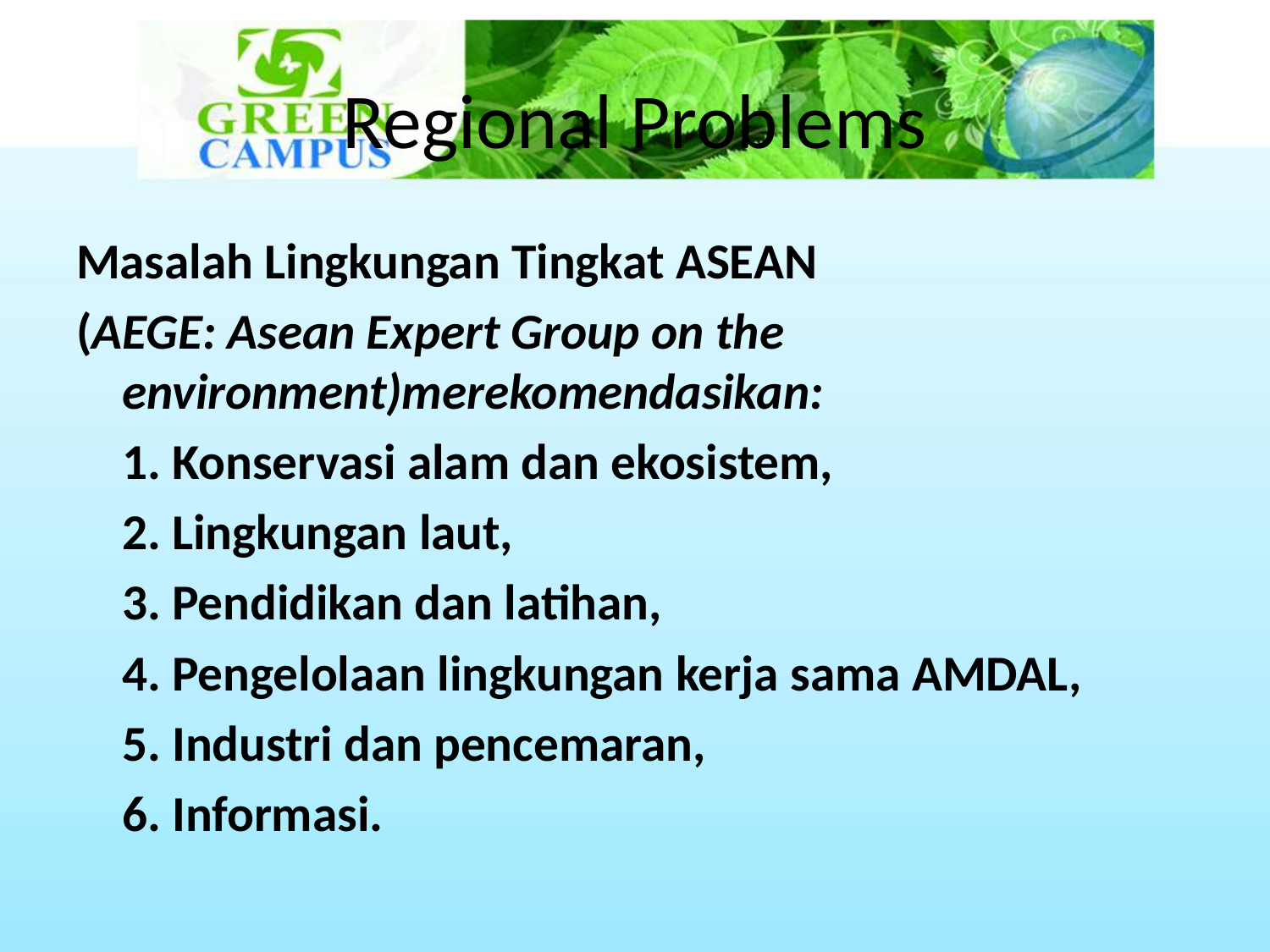

# Regional Problems
Masalah Lingkungan Tingkat ASEAN
(AEGE: Asean Expert Group on the environment)merekomendasikan:
	1. Konservasi alam dan ekosistem,
	2. Lingkungan laut,
	3. Pendidikan dan latihan,
	4. Pengelolaan lingkungan kerja sama AMDAL,
	5. Industri dan pencemaran,
	6. Informasi.